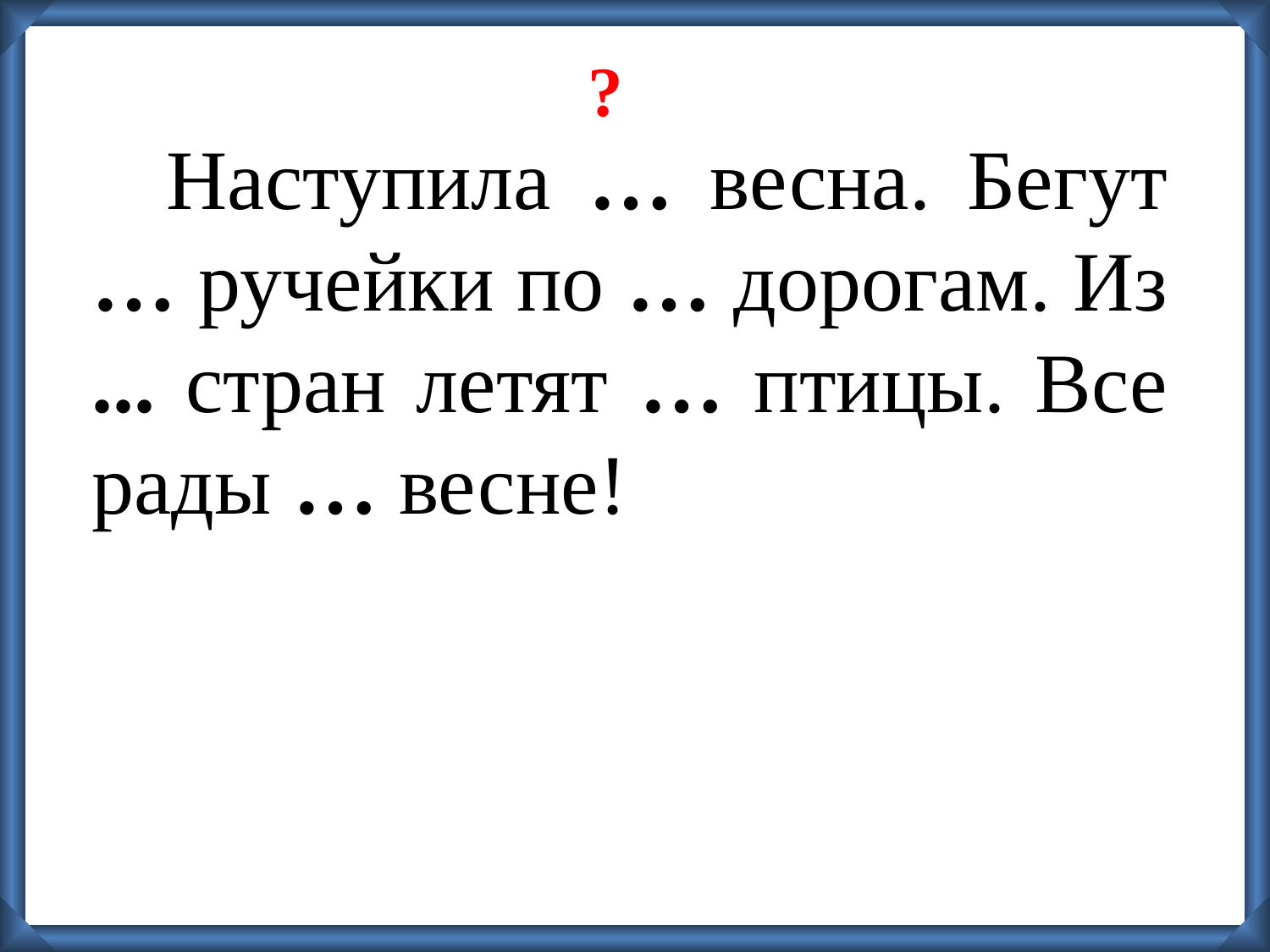

?
Наступила … весна. Бегут … ручейки по … дорогам. Из ... стран летят … птицы. Все рады … весне!